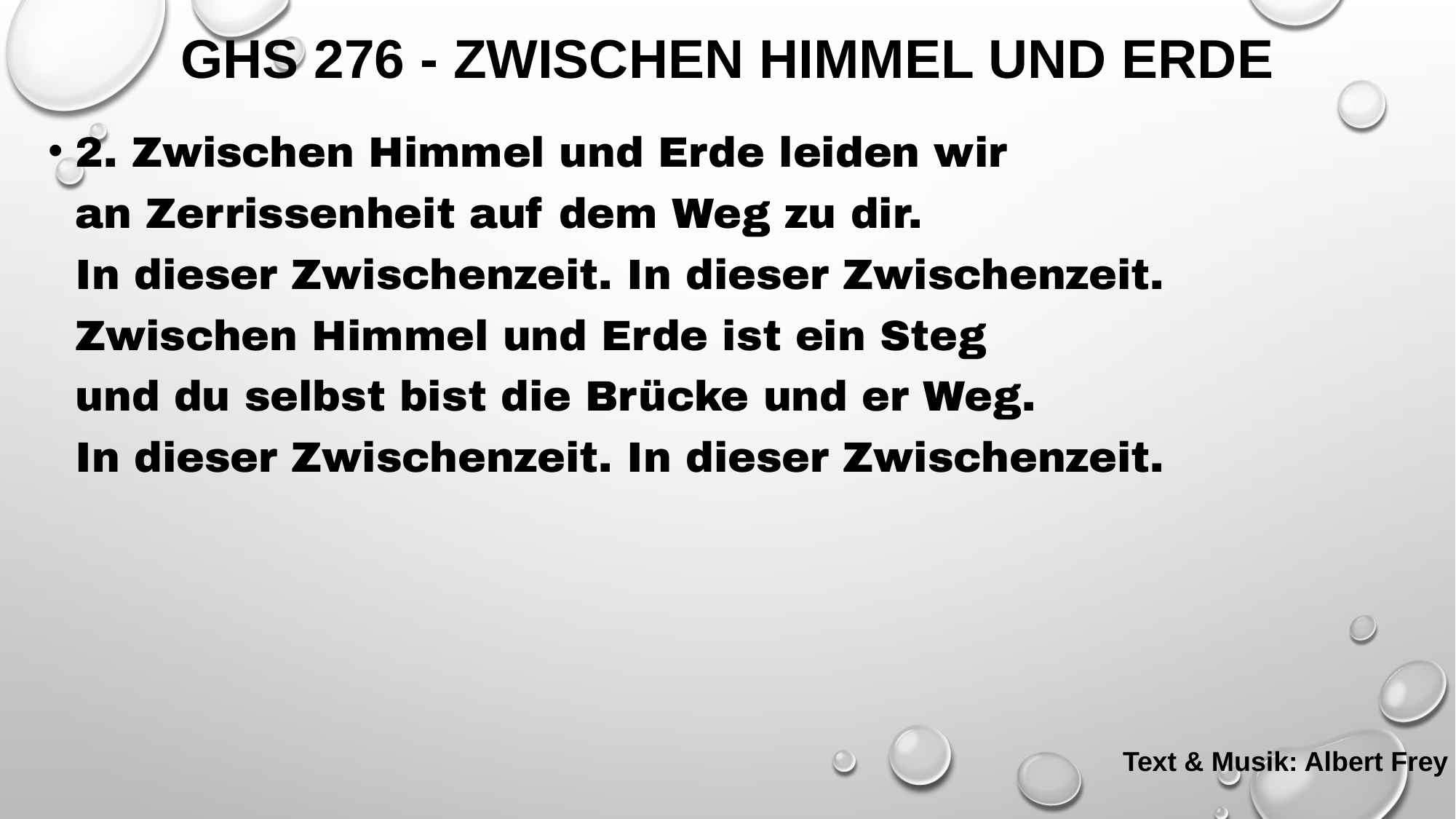

# GHS 276 - Zwischen Himmel und Erde
2. Zwischen Himmel und Erde leiden wir
an Zerrissenheit auf dem Weg zu dir.
In dieser Zwischenzeit. In dieser Zwischenzeit.
Zwischen Himmel und Erde ist ein Steg
und du selbst bist die Brücke und er Weg.
In dieser Zwischenzeit. In dieser Zwischenzeit.
Text & Musik: Albert Frey